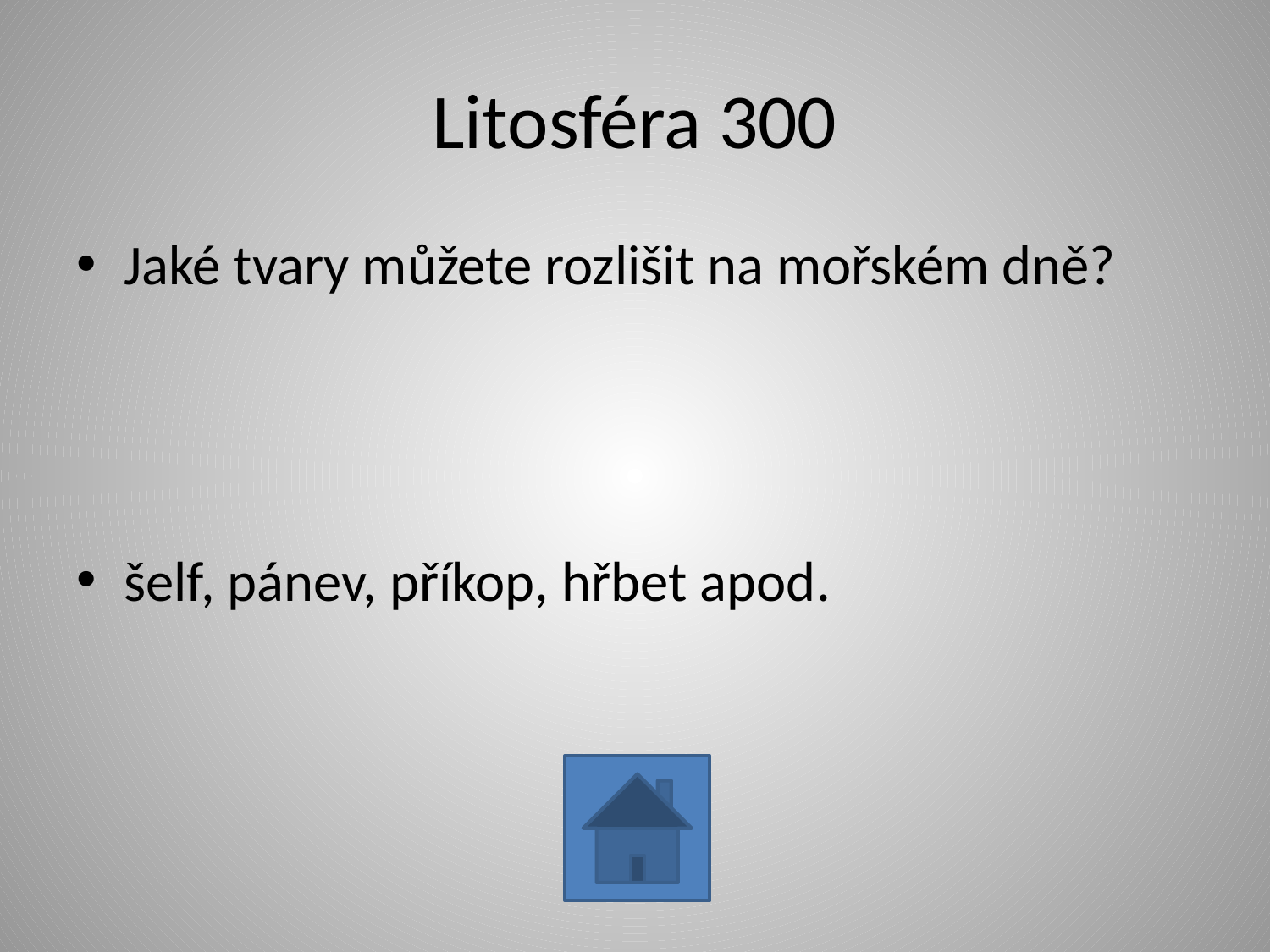

# Litosféra 300
Jaké tvary můžete rozlišit na mořském dně?

šelf, pánev, příkop, hřbet apod.